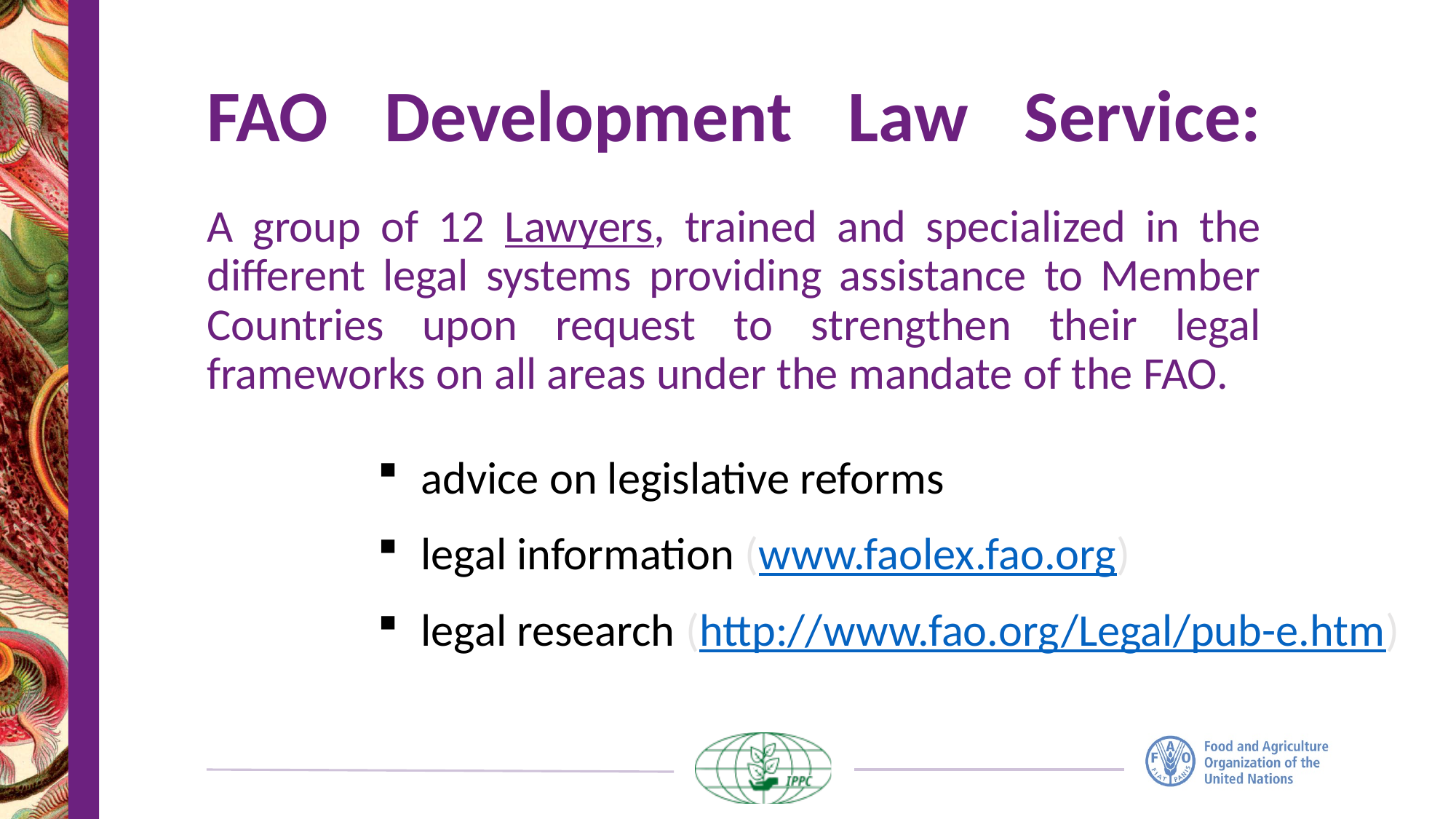

# FAO Development Law Service: A group of 12 Lawyers, trained and specialized in the different legal systems providing assistance to Member Countries upon request to strengthen their legal frameworks on all areas under the mandate of the FAO.

advice on legislative reforms
legal information (www.faolex.fao.org)
legal research (http://www.fao.org/Legal/pub-e.htm)